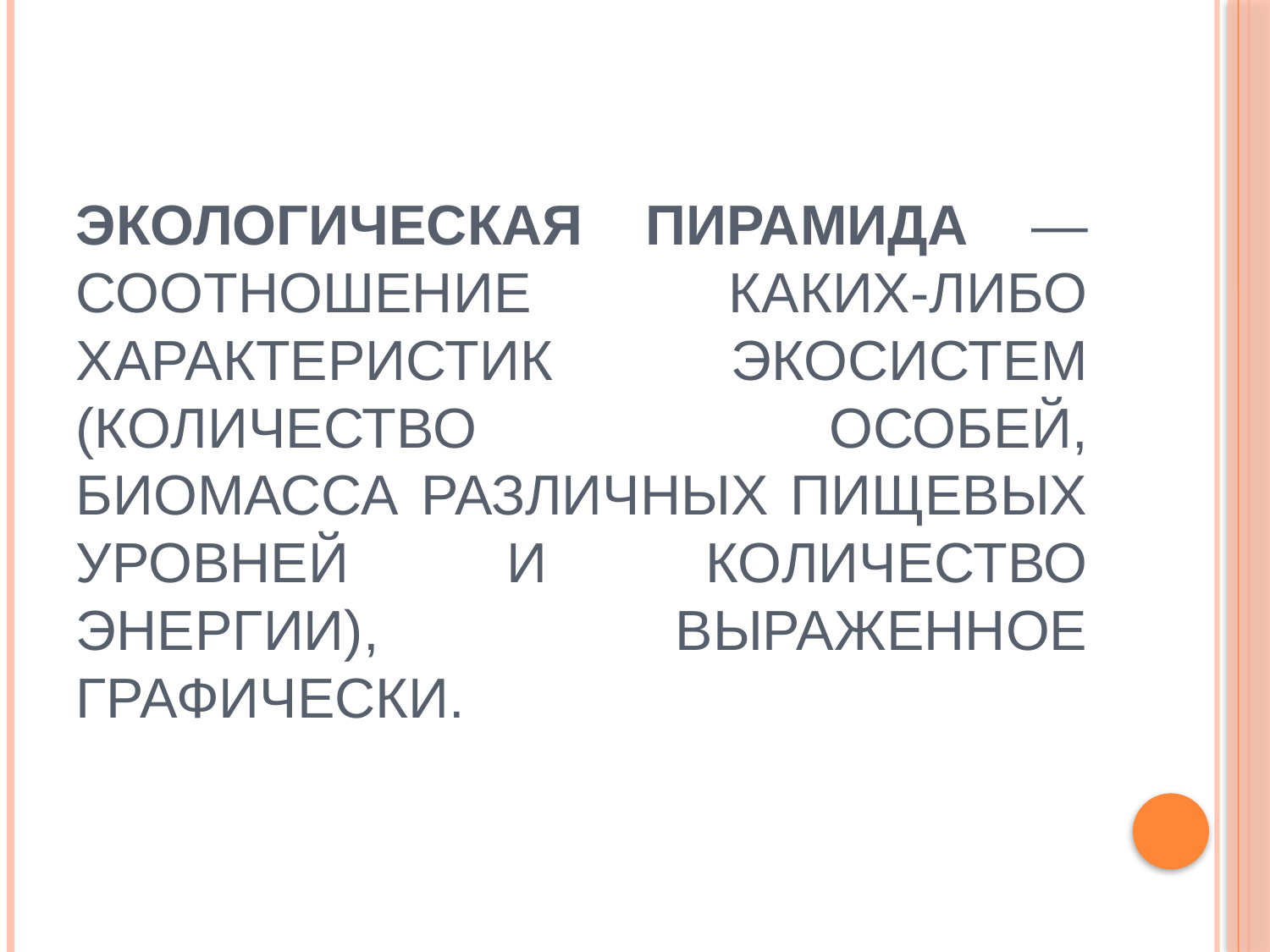

# Экологическая пирамида — соотношение каких-либо характеристик экосистем (количество особей, биомасса различных пищевых уровней и количество энергии), выраженное графически.